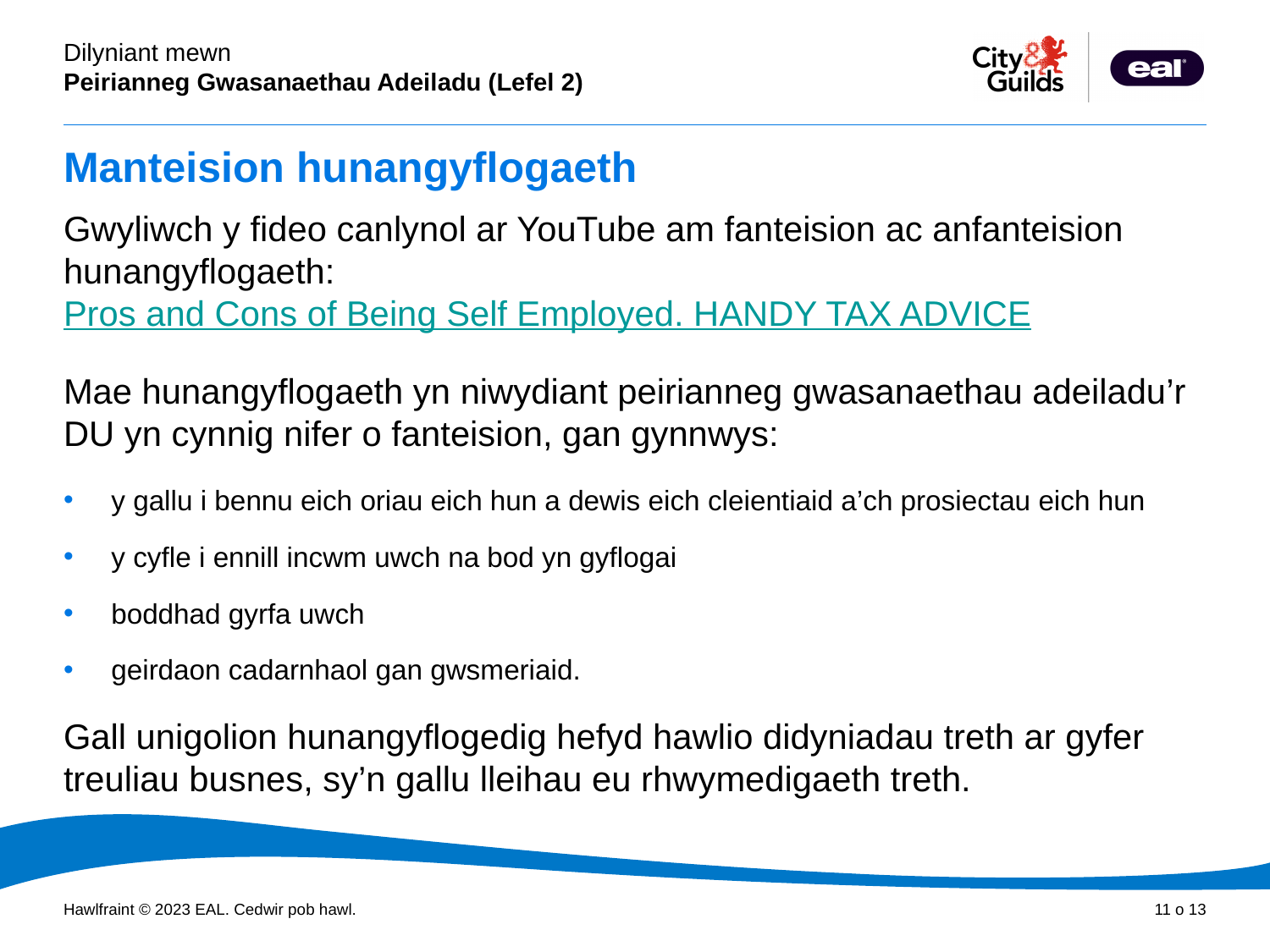

# Manteision hunangyflogaeth
Gwyliwch y fideo canlynol ar YouTube am fanteision ac anfanteision hunangyflogaeth: Pros and Cons of Being Self Employed. HANDY TAX ADVICE
Mae hunangyflogaeth yn niwydiant peirianneg gwasanaethau adeiladu’r DU yn cynnig nifer o fanteision, gan gynnwys:
y gallu i bennu eich oriau eich hun a dewis eich cleientiaid a’ch prosiectau eich hun
y cyfle i ennill incwm uwch na bod yn gyflogai
boddhad gyrfa uwch
geirdaon cadarnhaol gan gwsmeriaid.
Gall unigolion hunangyflogedig hefyd hawlio didyniadau treth ar gyfer treuliau busnes, sy’n gallu lleihau eu rhwymedigaeth treth.